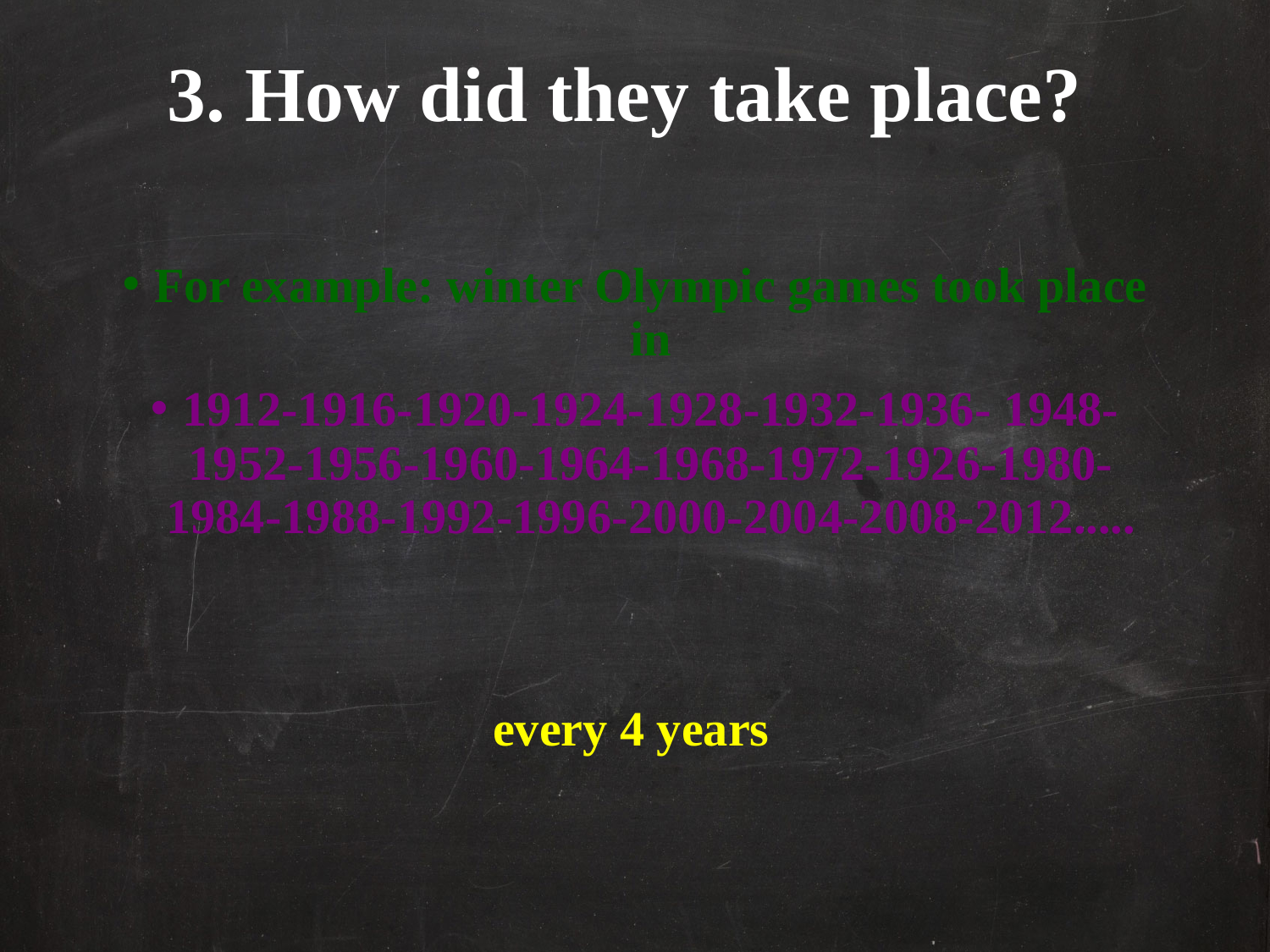

# 3. How did they take place?
For example: winter Olympic games took place in
1912-1916-1920-1924-1928-1932-1936- 1948-1952-1956-1960-1964-1968-1972-1926-1980-1984-1988-1992-1996-2000-2004-2008-2012.....

                                every 4 years